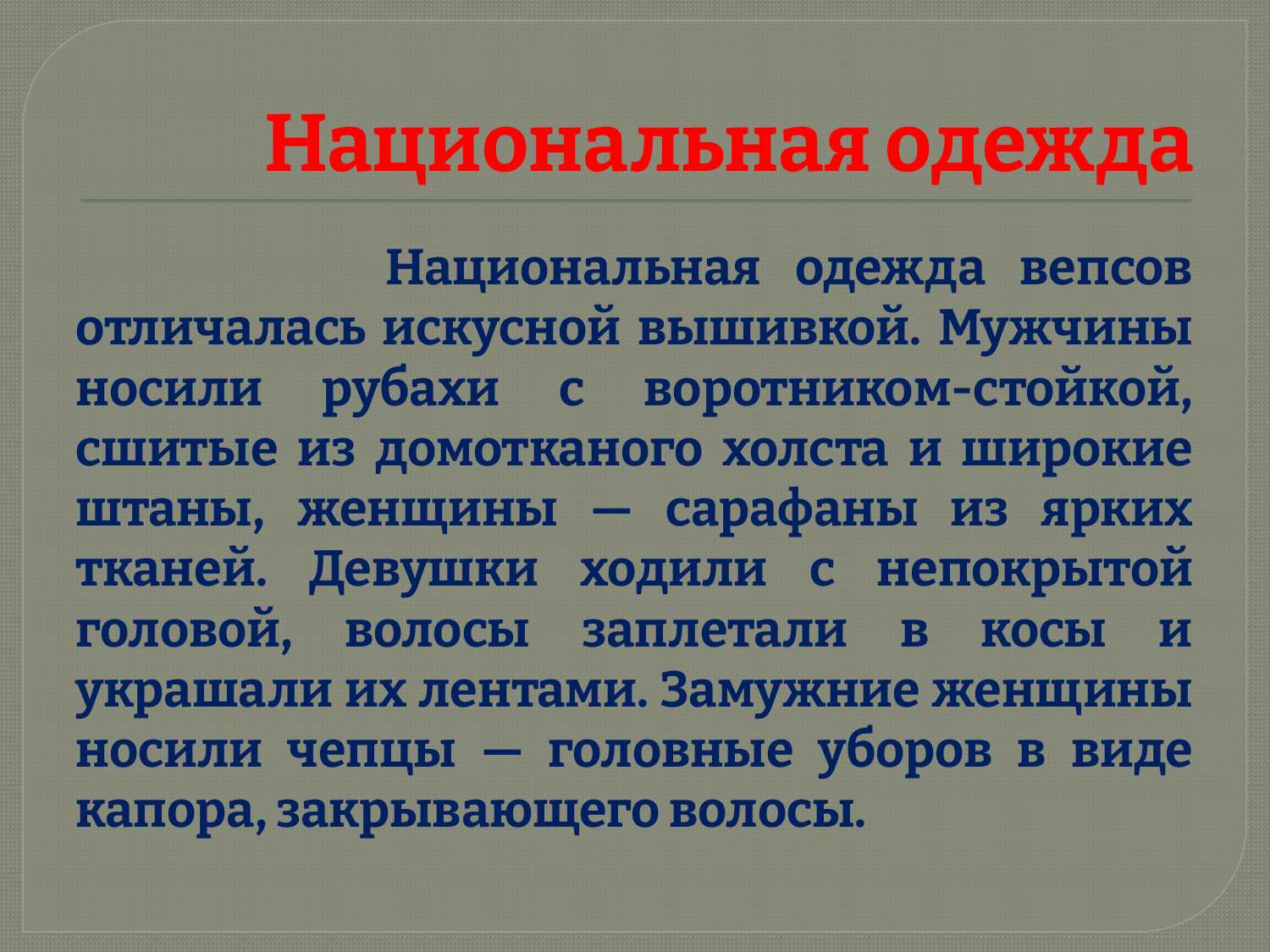

# Национальная одежда
         Национальная одежда вепсов отличалась искусной вышивкой. Мужчины носили рубахи с воротником-стойкой, сшитые из домотканого холста и широкие штаны, женщины ― сарафаны из ярких тканей. Девушки ходили с непокрытой головой, волосы заплетали в косы и украшали их лентами. Замужние женщины носили чепцы ― головные уборов в виде капора, закрывающего волосы.